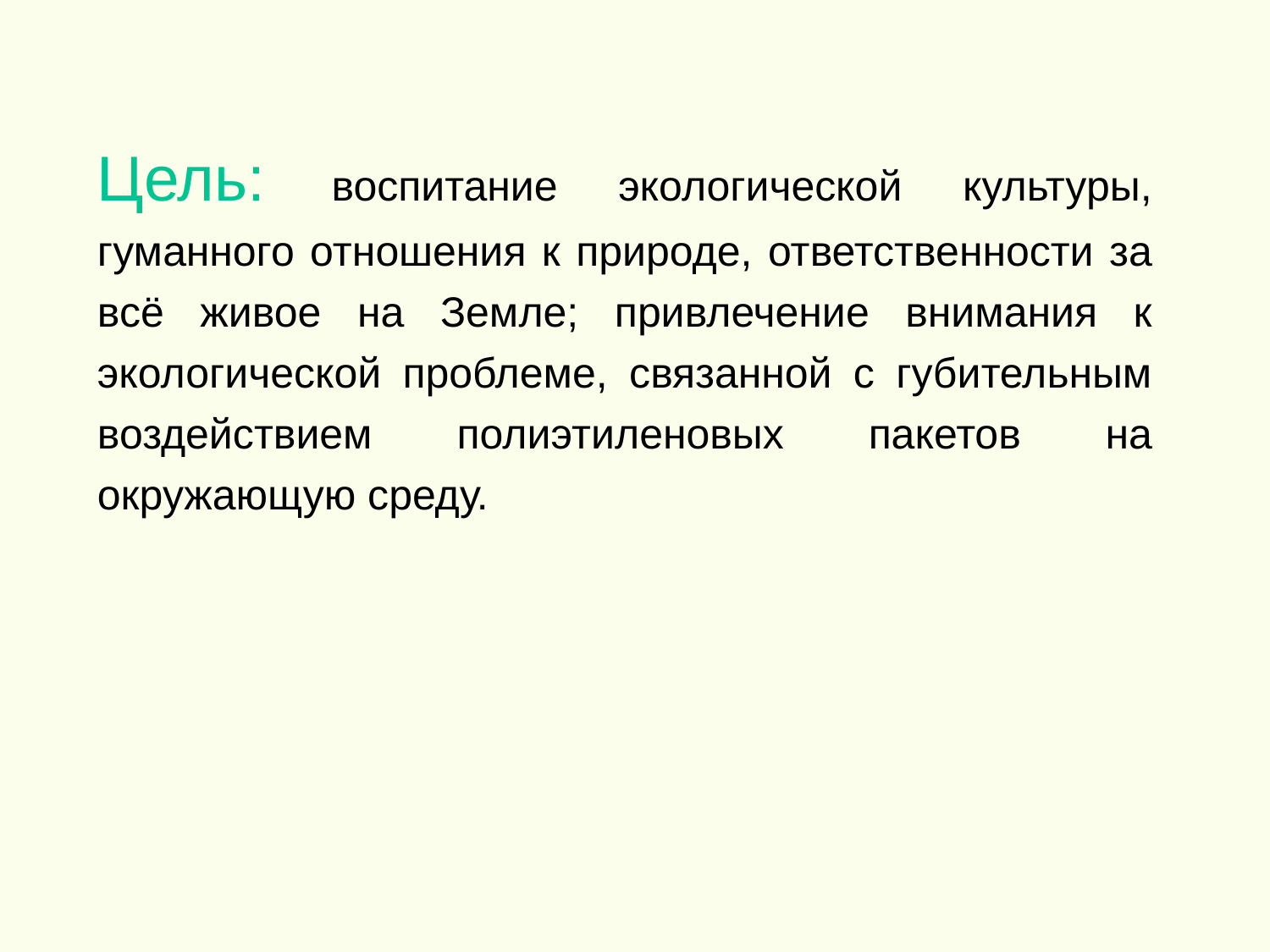

Цель: воспитание экологической культуры, гуманного отношения к природе, ответственности за всё живое на Земле; привлечение внимания к экологической проблеме, связанной с губительным воздействием полиэтиленовых пакетов на окружающую среду.